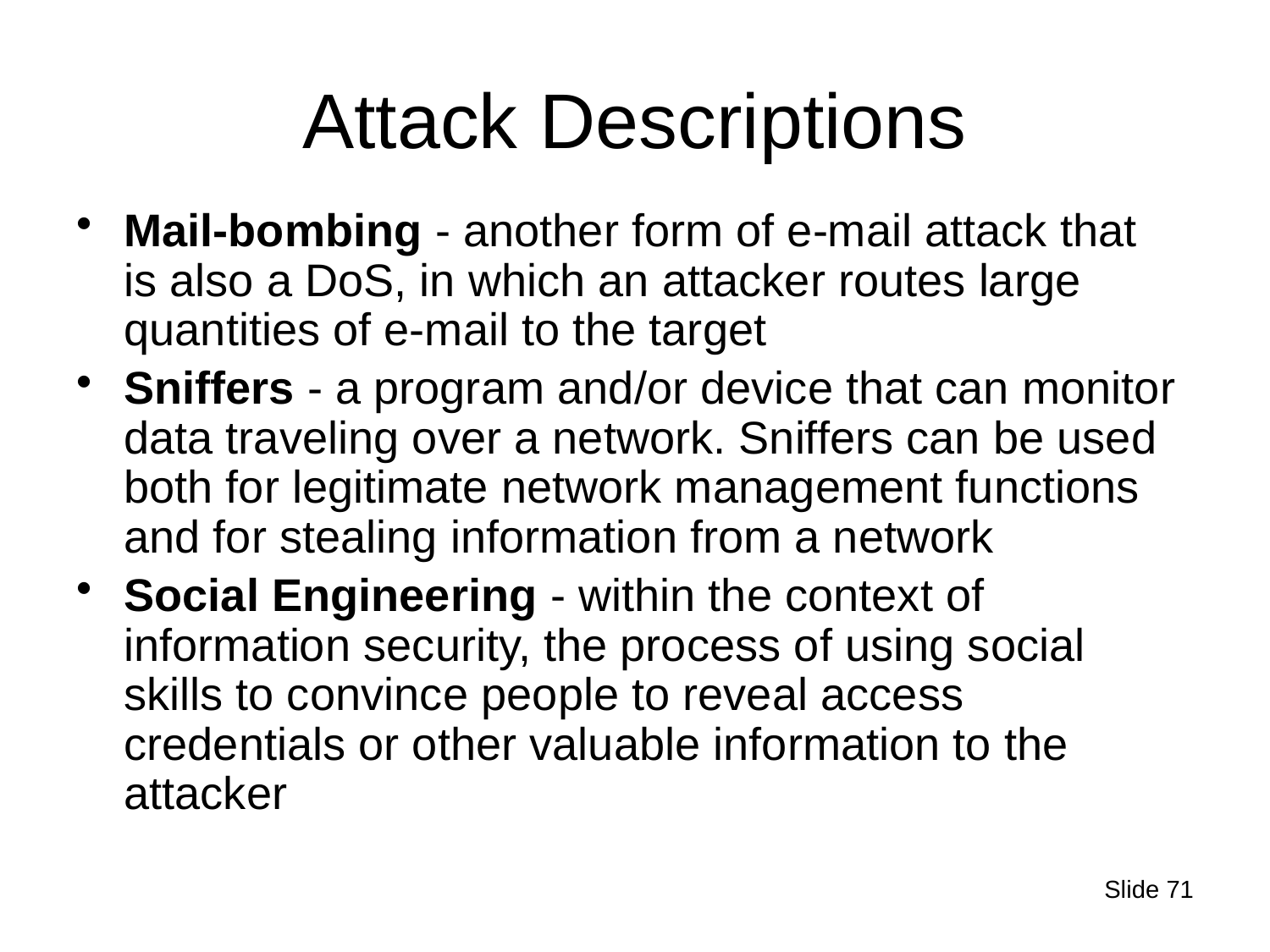

# Attack Descriptions
Mail-bombing - another form of e-mail attack that is also a DoS, in which an attacker routes large quantities of e-mail to the target
Sniffers - a program and/or device that can monitor data traveling over a network. Sniffers can be used both for legitimate network management functions and for stealing information from a network
Social Engineering - within the context of information security, the process of using social skills to convince people to reveal access credentials or other valuable information to the attacker
 Slide 71